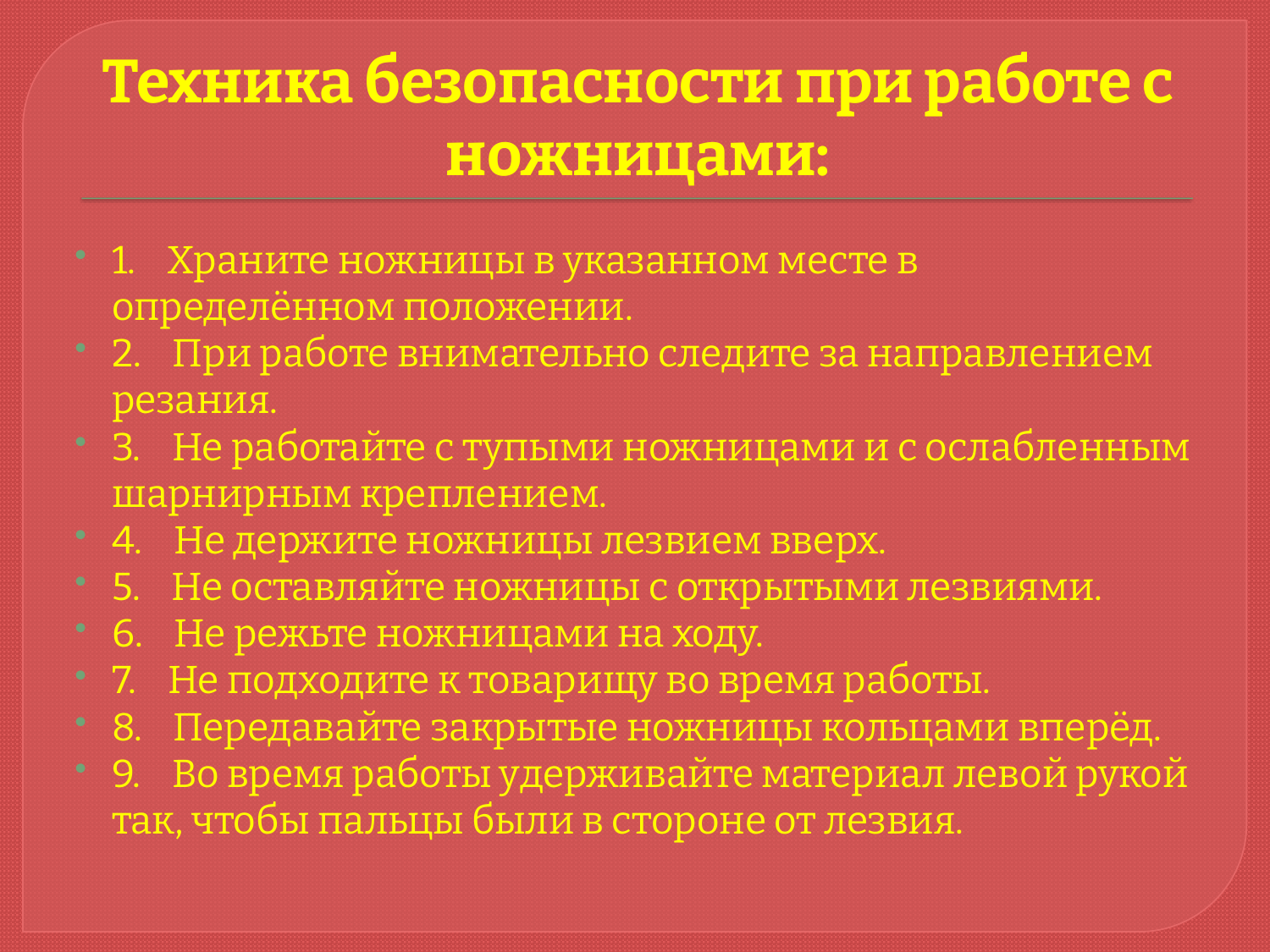

# Техника безопасности при работе с ножницами:
1.    Храните ножницы в указанном месте в определённом положении.
2.    При работе внимательно следите за направлением резания.
3.    Не работайте с тупыми ножницами и с ослабленным шарнирным креплением.
4.    Не держите ножницы лезвием вверх.
5.    Не оставляйте ножницы с открытыми лезвиями.
6.    Не режьте ножницами на ходу.
7.    Не подходите к товарищу во время работы.
8.    Передавайте закрытые ножницы кольцами вперёд.
9.    Во время работы удерживайте материал левой рукой так, чтобы пальцы были в стороне от лезвия.